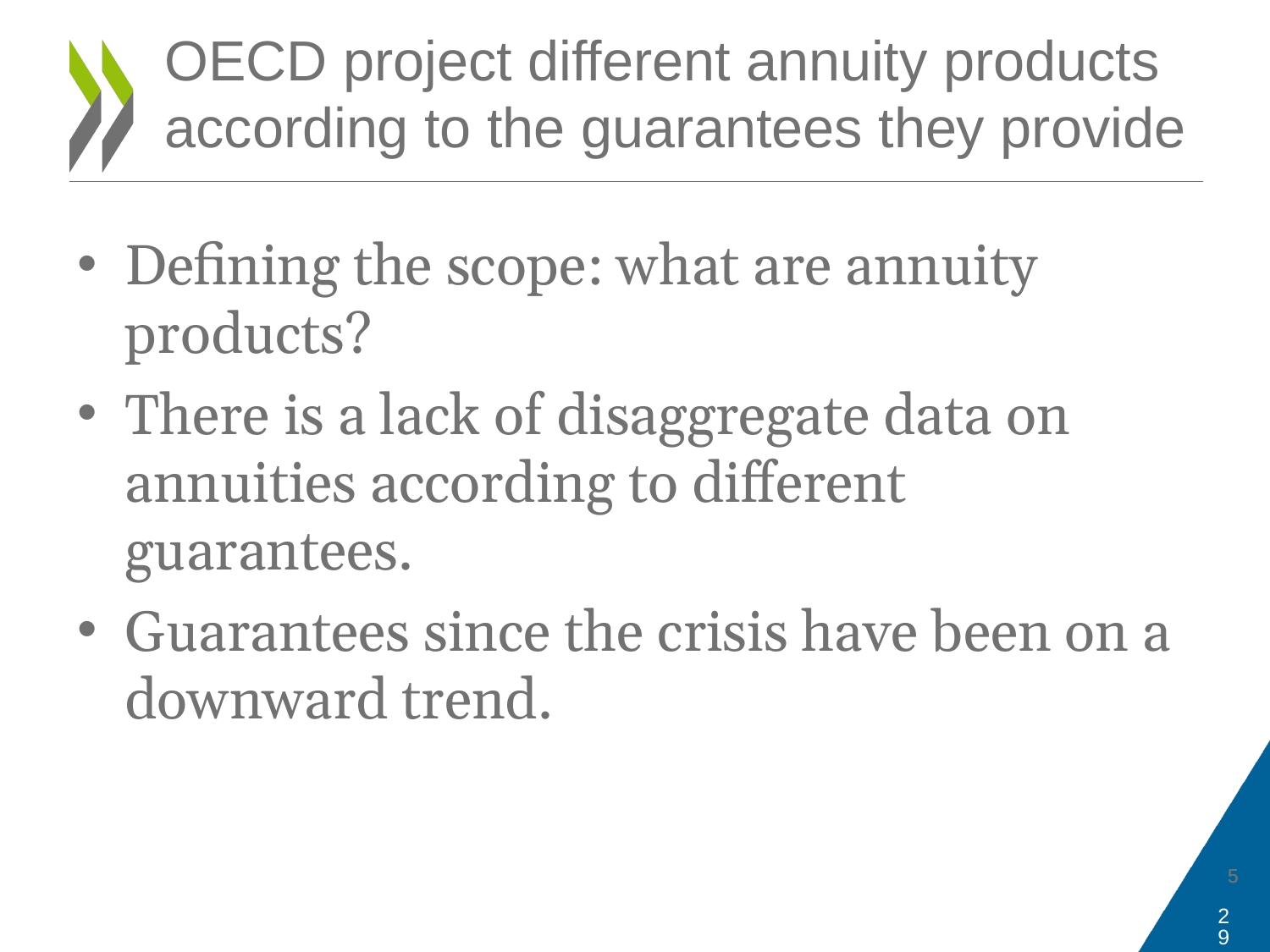

# OECD project different annuity products according to the guarantees they provide
Defining the scope: what are annuity products?
There is a lack of disaggregate data on annuities according to different guarantees.
Guarantees since the crisis have been on a downward trend.

5
5
29